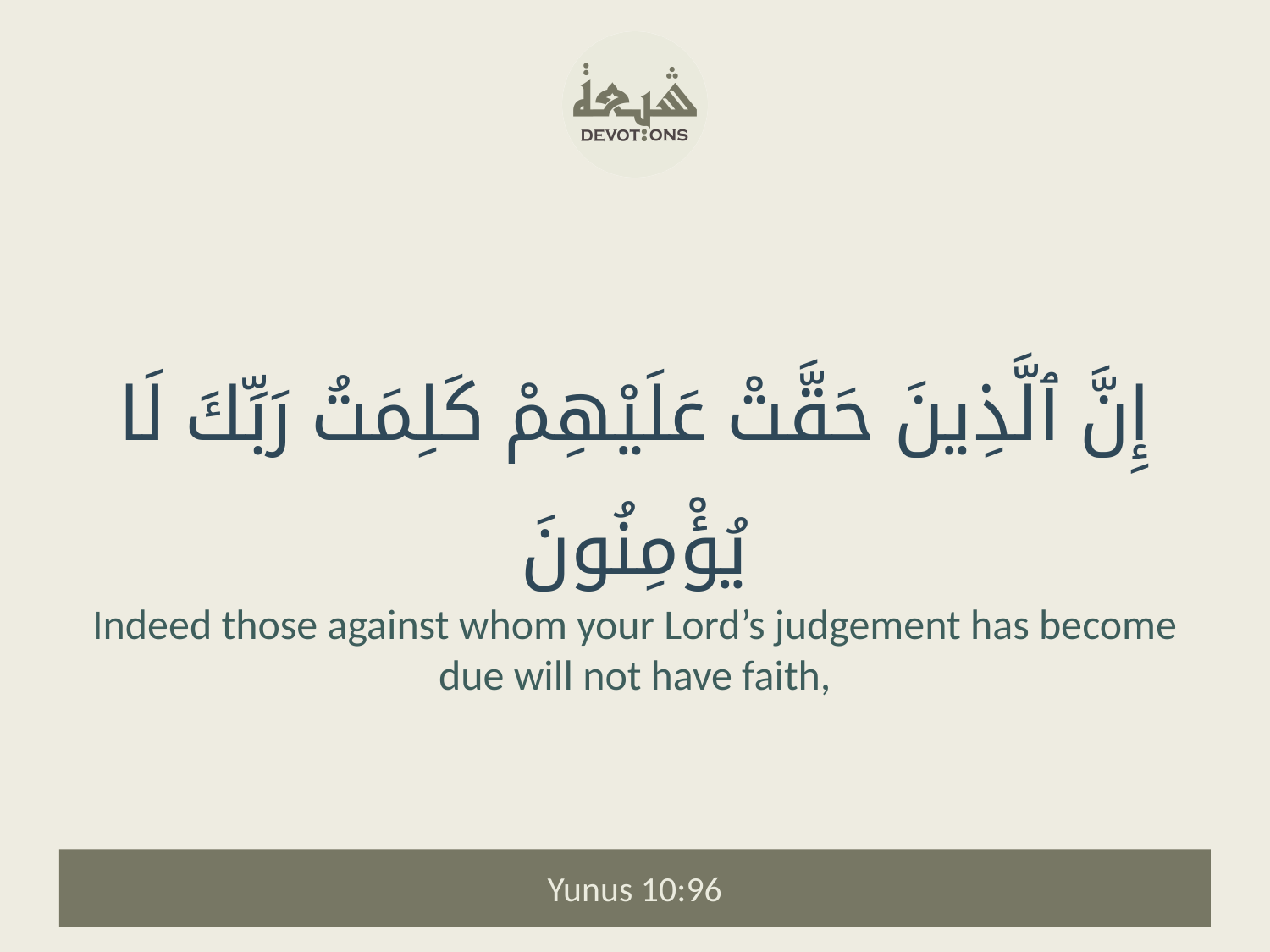

إِنَّ ٱلَّذِينَ حَقَّتْ عَلَيْهِمْ كَلِمَتُ رَبِّكَ لَا يُؤْمِنُونَ
Indeed those against whom your Lord’s judgement has become due will not have faith,
Yunus 10:96